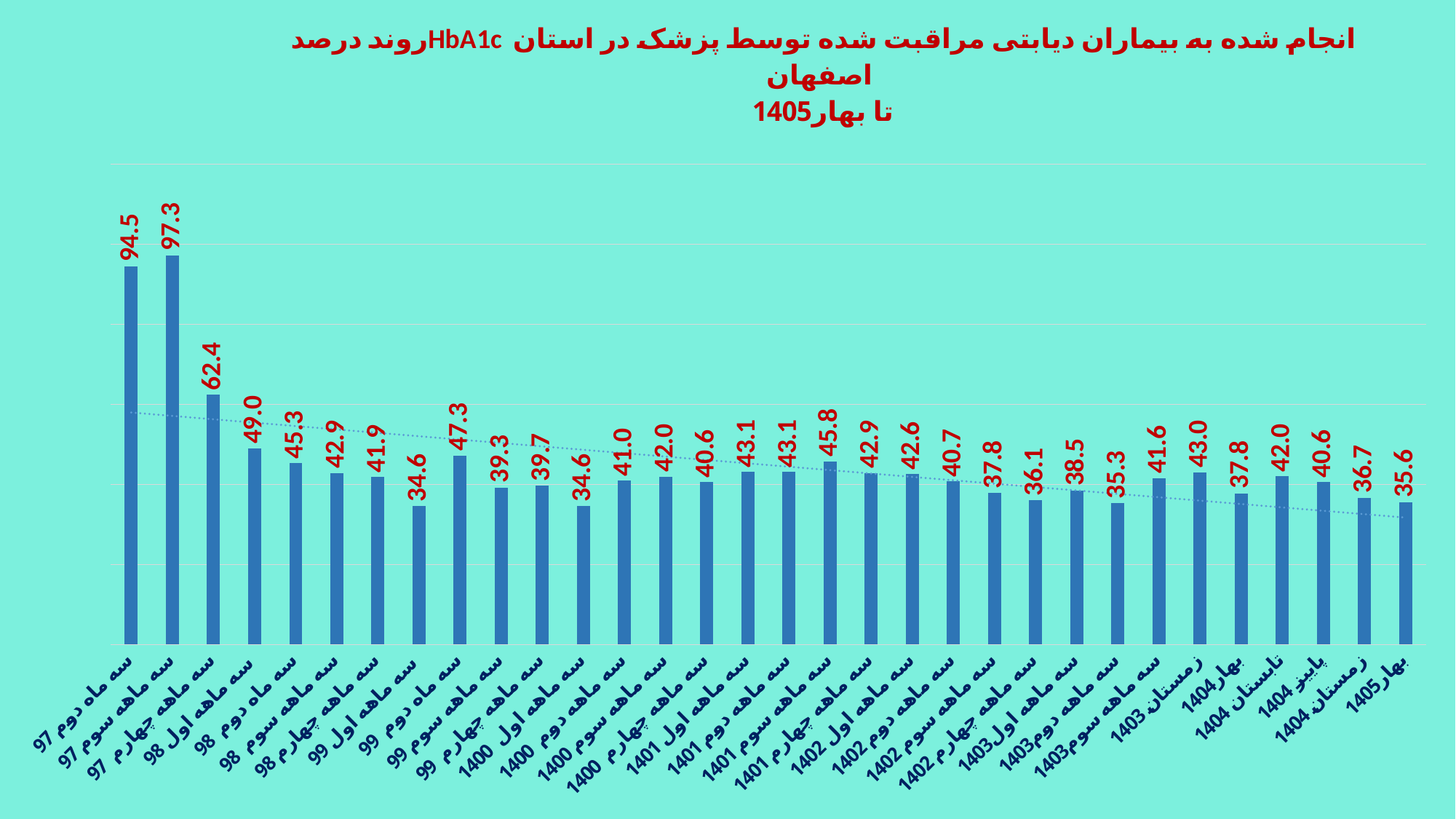

### Chart: روند درصدHbA1c  انجام شده به بیماران دیابتی مراقبت شده توسط پزشک در استان اصفهان
تا بهار1405

| Category |  |
|---|---|
| سه ماه دوم 97 | 94.49108683151236 |
| سه ماهه سوم 97 | 97.26518560179977 |
| سه ماهه چهارم  97 | 62.380524466955315 |
| سه ماهه اول 98  | 49.04843384432727 |
| سه ماه دوم  98 | 45.324460382042616 |
| سه ماهه سوم  98 | 42.85629769863338 |
| سه ماهه چهارم 98 | 41.87296371585308 |
| سه ماهه اول 99  | 34.59504426882168 |
| سه ماه دوم  99 | 47.2695716853654 |
| سه ماهه سوم 99 | 39.256009826285315 |
| سه ماهه چهارم  99 | 39.716228547879076 |
| سه ماهه اول  1400 | 34.55230368009273 |
| سه ماهه دوم  1400 | 40.975550567251105 |
| سه ماهه سوم 1400 | 41.98732458125849 |
| سه ماهه چهارم  1400 | 40.564193278093285 |
| سه ماهه اول 1401 | 43.09639305167882 |
| سه ماهه دوم 1401 | 43.1 |
| سه ماهه سوم 1401 | 45.77 |
| سه ماهه چهارم 1401 | 42.85 |
| سه ماهه اول 1402 | 42.62 |
| سه ماهه دوم 1402 | 40.72 |
| سه ماهه سوم 1402 | 37.84 |
| سه ماهه چهارم 1402 | 36.09 |
| سه ماهه اول1403 | 38.47 |
| سه ماهه دوم1403 | 35.29 |
| سه ماهه سوم1403 | 41.56 |
| زمستان 1403 | 43.0 |
| بهار1404 | 37.80448252906133 |
| تابستان 1404 | 42.01 |
| پاییز 1404 | 40.55 |
| زمستان 1404 | 36.68 |
| بهار1405 | 35.59 |